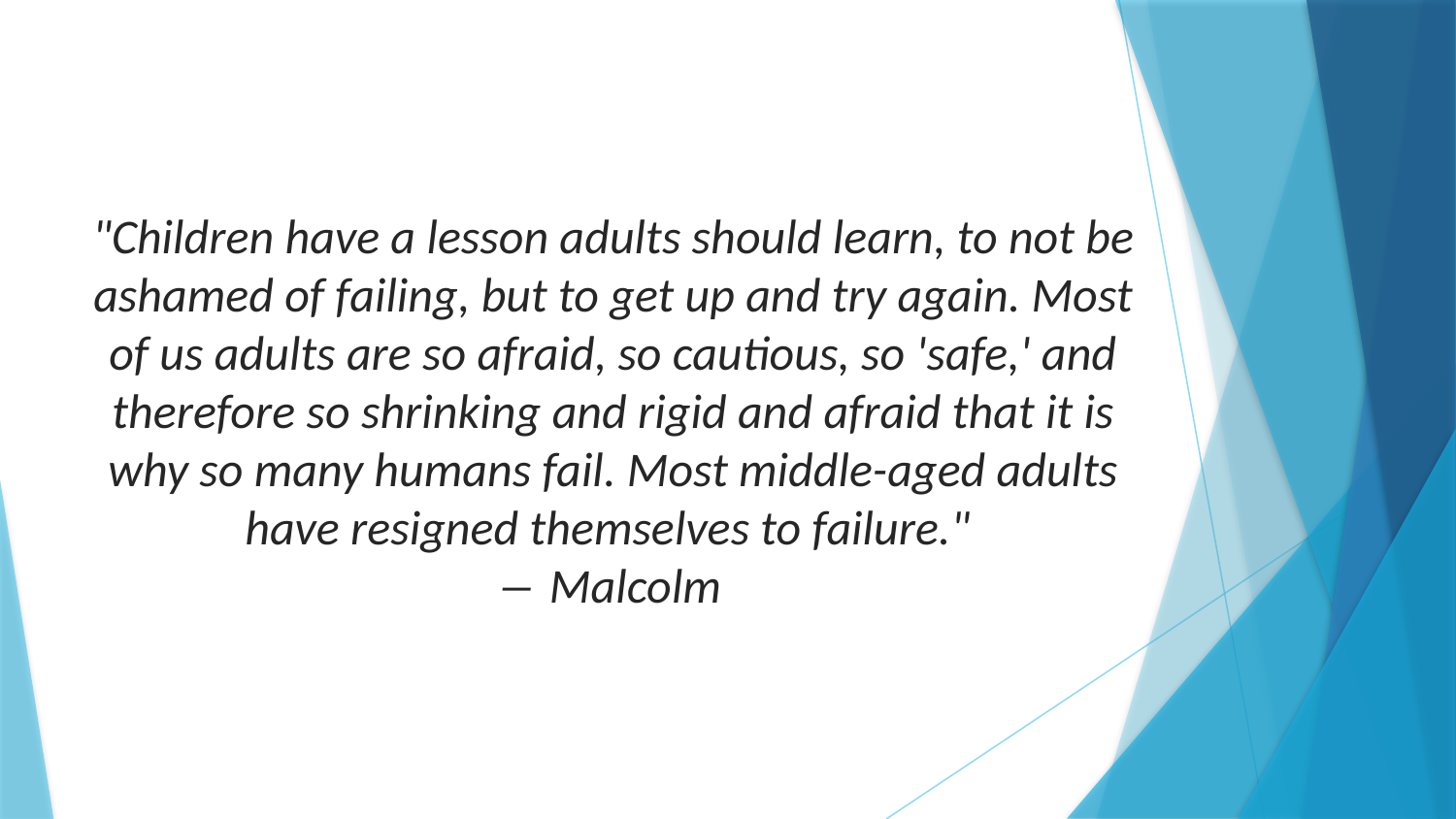

"Children have a lesson adults should learn, to not be ashamed of failing, but to get up and try again. Most of us adults are so afraid, so cautious, so 'safe,' and therefore so shrinking and rigid and afraid that it is why so many humans fail. Most middle-aged adults have resigned themselves to failure."
― Malcolm